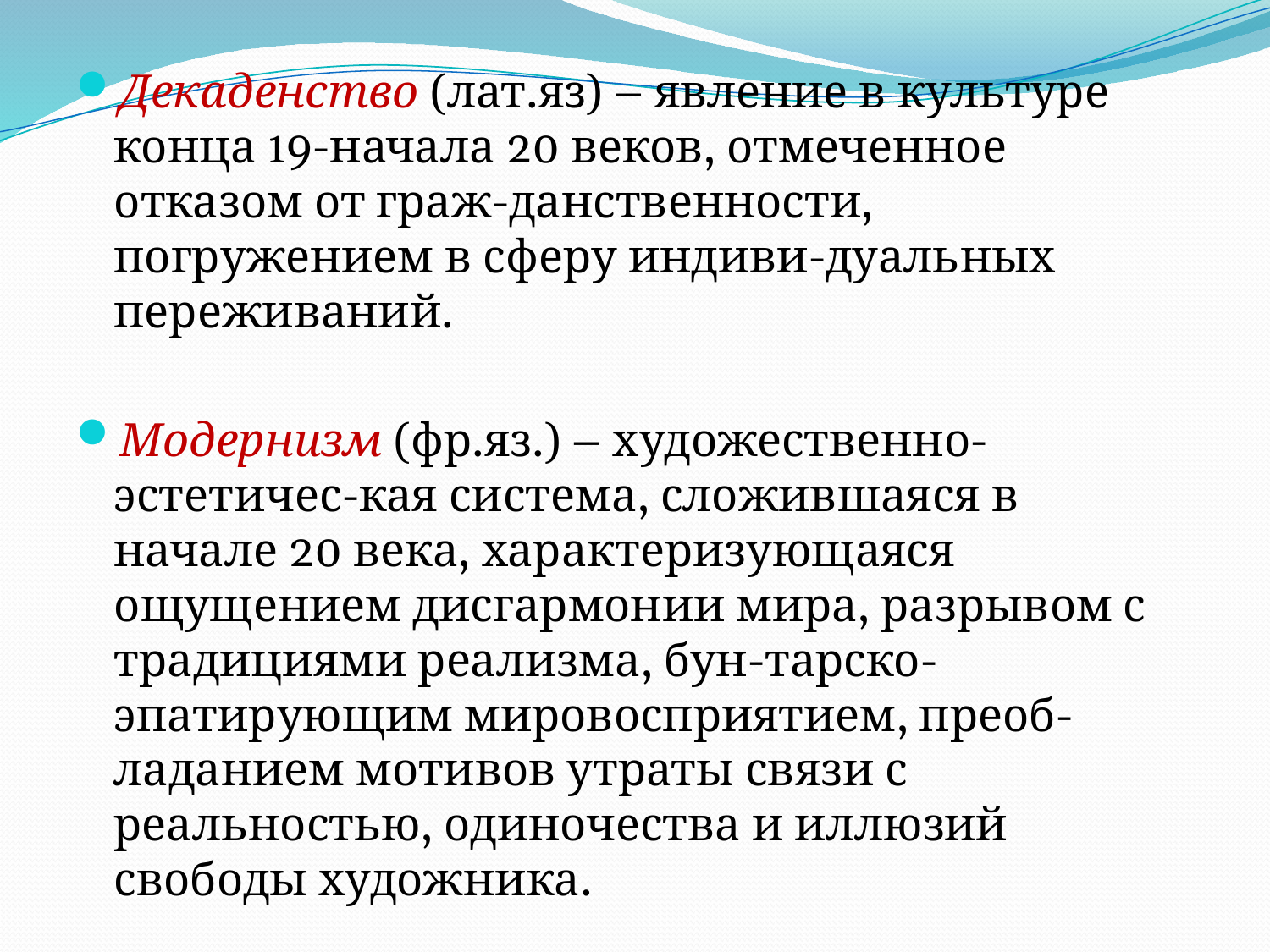

Декаденство (лат.яз) – явление в культуре конца 19-начала 20 веков, отмеченное отказом от граж-данственности, погружением в сферу индиви-дуальных переживаний.

Модернизм (фр.яз.) – художественно-эстетичес-кая система, сложившаяся в начале 20 века, характеризующаяся ощущением дисгармонии мира, разрывом с традициями реализма, бун-тарско-эпатирующим мировосприятием, преоб-ладанием мотивов утраты связи с реальностью, одиночества и иллюзий свободы художника.
#